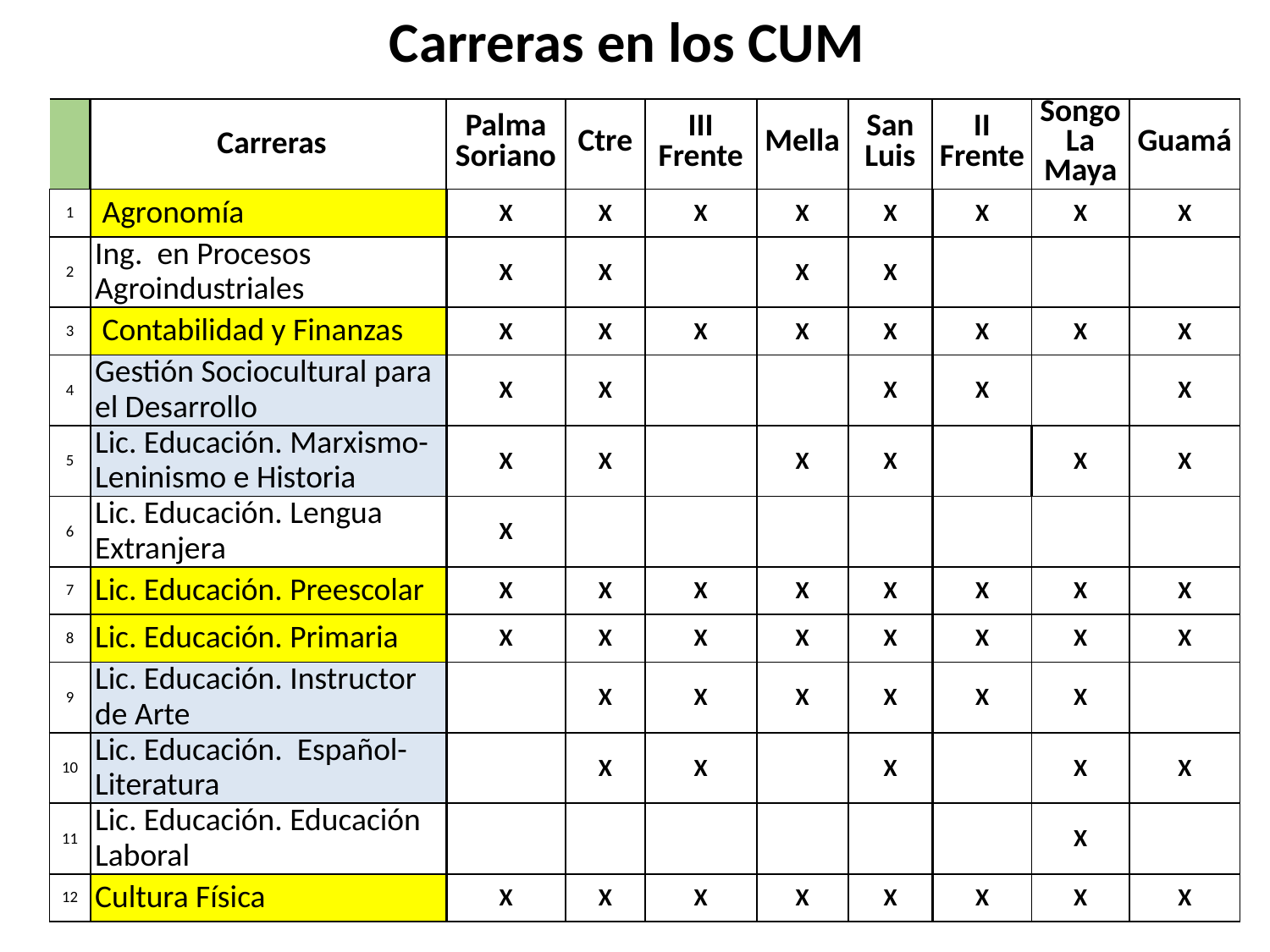

Carreras en los CUM
|  | Carreras | Palma Soriano | Ctre | III Frente | Mella | San Luis | II Frente | Songo La Maya | Guamá |
| --- | --- | --- | --- | --- | --- | --- | --- | --- | --- |
| 1 | Agronomía | X | X | X | X | X | X | X | X |
| 2 | Ing. en Procesos Agroindustriales | X | X |  | X | X |  |  |  |
| 3 | Contabilidad y Finanzas | X | X | X | X | X | X | X | X |
| 4 | Gestión Sociocultural para el Desarrollo | X | X |  |  | X | X |  | X |
| 5 | Lic. Educación. Marxismo-Leninismo e Historia | X | X |  | X | X |  | X | X |
| 6 | Lic. Educación. Lengua Extranjera | X |  |  |  |  |  |  |  |
| 7 | Lic. Educación. Preescolar | X | X | X | X | X | X | X | X |
| 8 | Lic. Educación. Primaria | X | X | X | X | X | X | X | X |
| 9 | Lic. Educación. Instructor de Arte |  | X | X | X | X | X | X |  |
| 10 | Lic. Educación. Español-Literatura |  | X | X |  | X |  | X | X |
| 11 | Lic. Educación. Educación Laboral |  |  |  |  |  |  | X |  |
| 12 | Cultura Física | X | X | X | X | X | X | X | X |